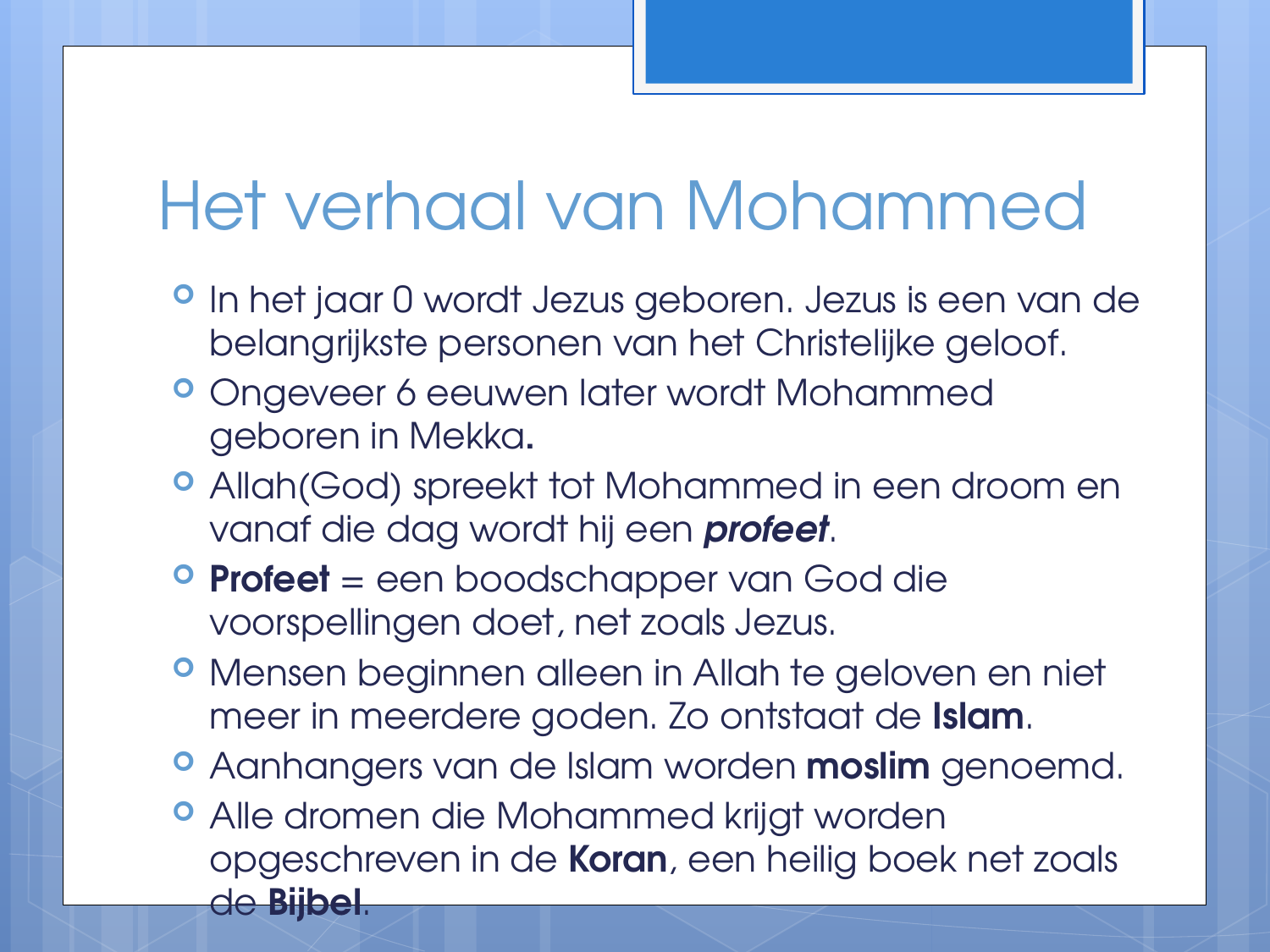

# Het verhaal van Mohammed

In het jaar 0 wordt Jezus geboren. Jezus is een van de belangrijkste personen van het Christelijke geloof.
Ongeveer 6 eeuwen later wordt Mohammed geboren in Mekka.
Allah(God) spreekt tot Mohammed in een droom en vanaf die dag wordt hij een profeet.
Profeet = een boodschapper van God die voorspellingen doet, net zoals Jezus.
Mensen beginnen alleen in Allah te geloven en niet meer in meerdere goden. Zo ontstaat de Islam.
Aanhangers van de Islam worden moslim genoemd.
Alle dromen die Mohammed krijgt worden opgeschreven in de Koran, een heilig boek net zoals de Bijbel.